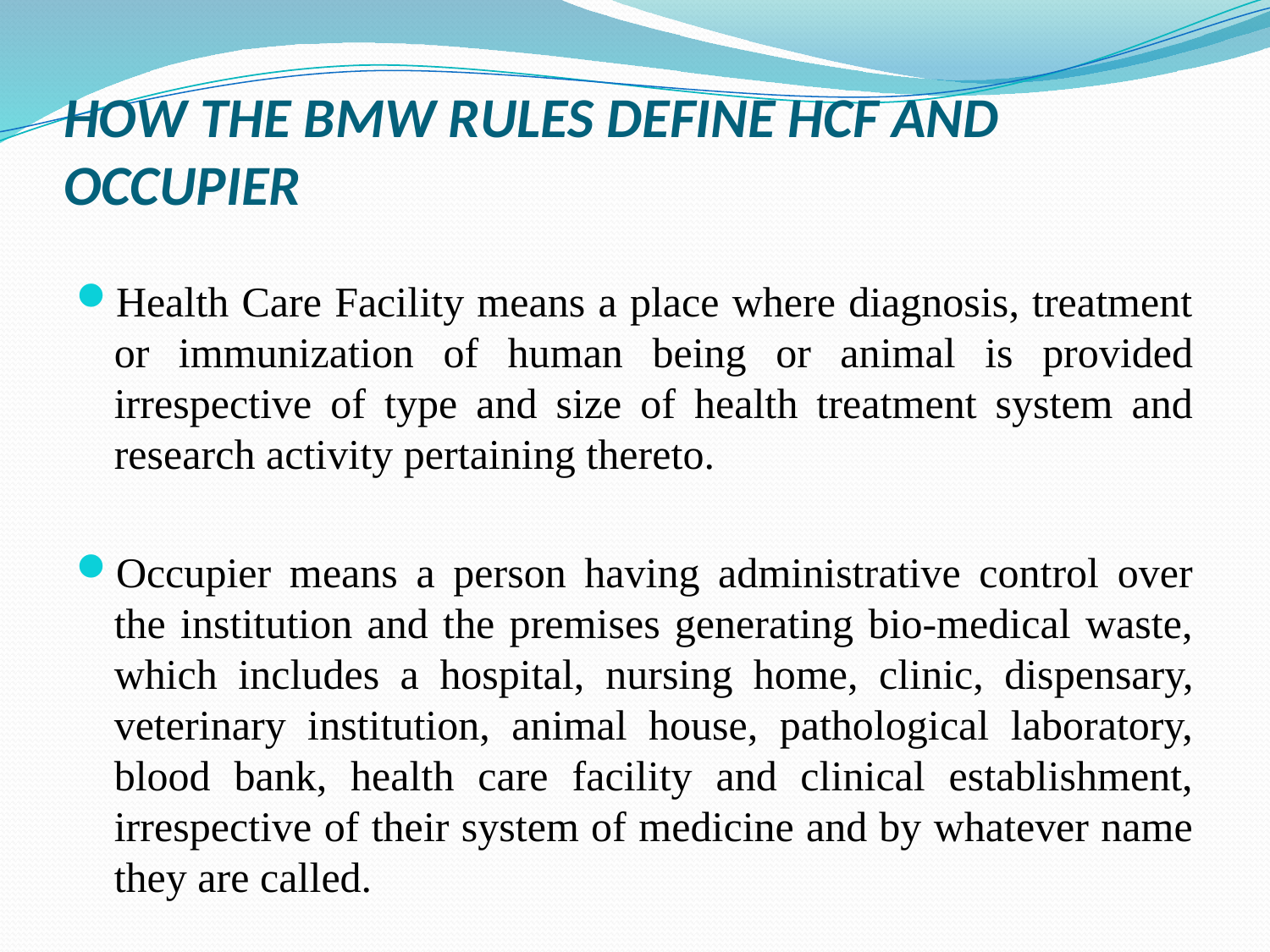

# HOW THE BMW RULES DEFINE HCF AND OCCUPIER
Health Care Facility means a place where diagnosis, treatment or immunization of human being or animal is provided irrespective of type and size of health treatment system and research activity pertaining thereto.

Occupier means a person having administrative control over the institution and the premises generating bio-medical waste, which includes a hospital, nursing home, clinic, dispensary, veterinary institution, animal house, pathological laboratory, blood bank, health care facility and clinical establishment, irrespective of their system of medicine and by whatever name they are called.